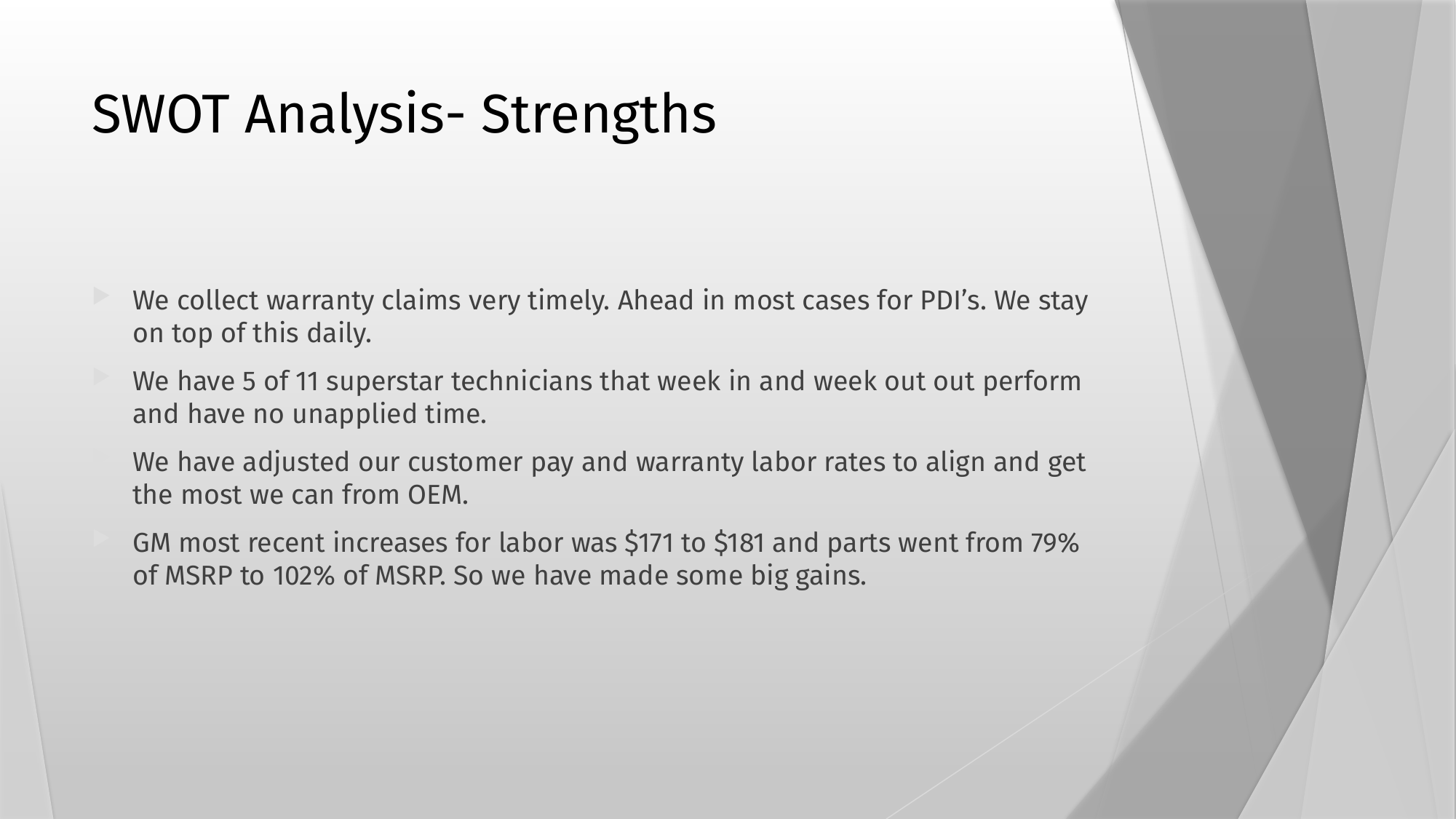

# SWOT Analysis- Strengths
We collect warranty claims very timely. Ahead in most cases for PDI’s. We stay on top of this daily.
We have 5 of 11 superstar technicians that week in and week out out perform and have no unapplied time.
We have adjusted our customer pay and warranty labor rates to align and get the most we can from OEM.
GM most recent increases for labor was $171 to $181 and parts went from 79% of MSRP to 102% of MSRP. So we have made some big gains.